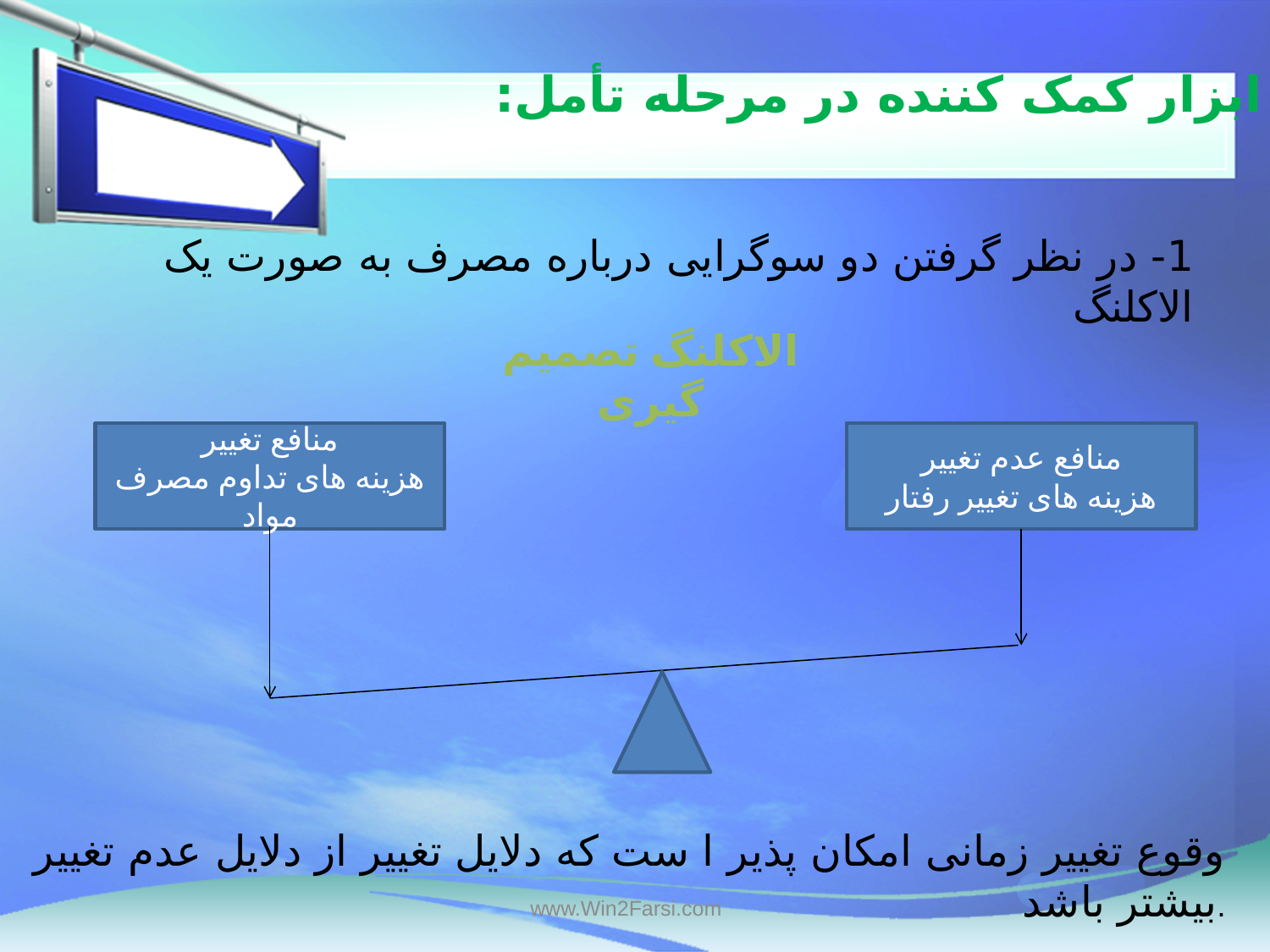

# ابزار کمک کننده در مرحله تأمل:
1- در نظر گرفتن دو سوگرایی درباره مصرف به صورت یک الاکلنگ

الاکلنگ تصمیم گیری
منافع تغییر
هزینه های تداوم مصرف مواد
منافع عدم تغییر
هزینه های تغییر رفتار

وقوع تغییر زمانی امکان پذیر ا ست که دلایل تغییر از دلایل عدم تغییر بیشتر باشد.

www.Win2Farsi.com